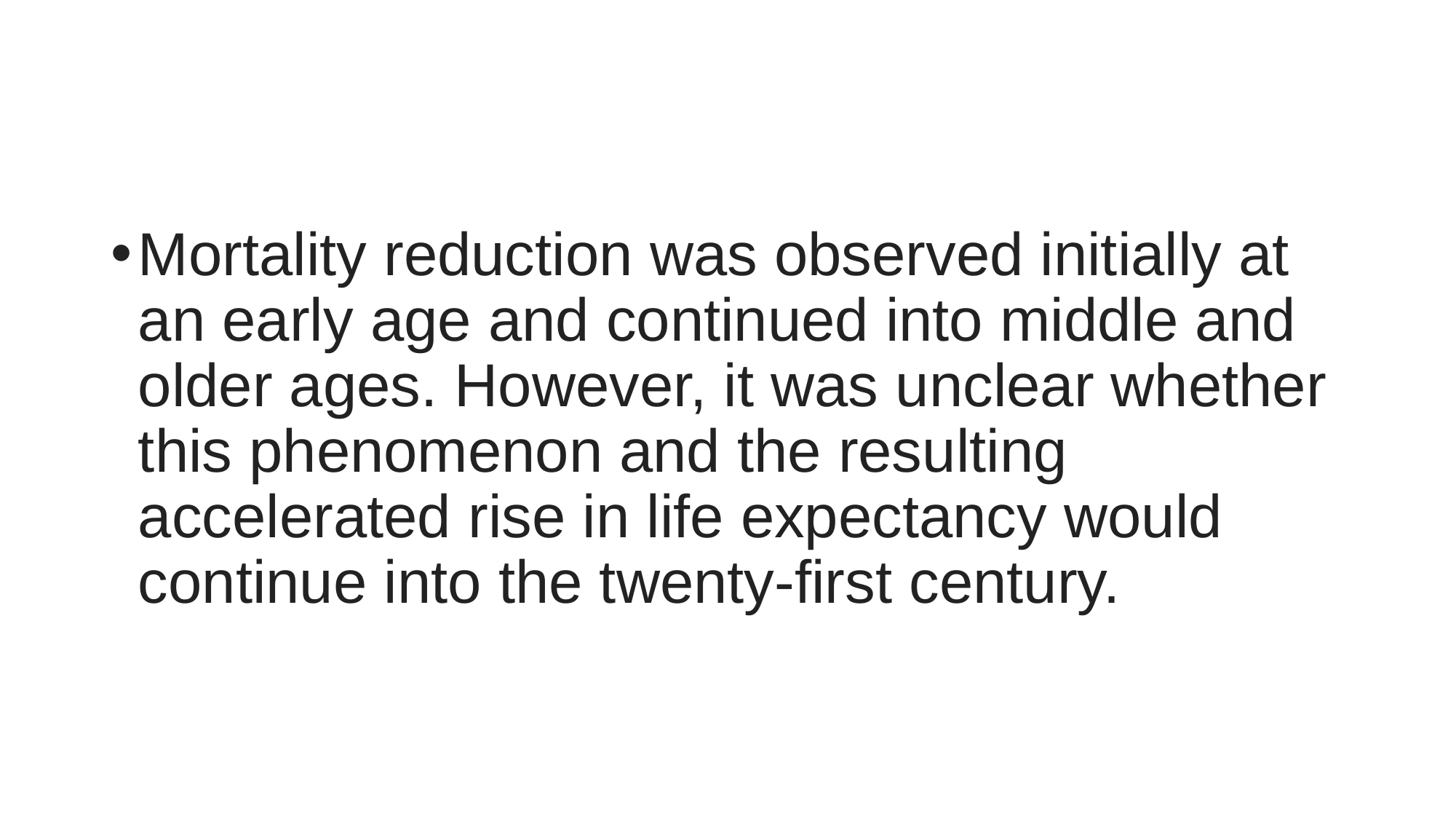

#
Mortality reduction was observed initially at an early age and continued into middle and older ages. However, it was unclear whether this phenomenon and the resulting accelerated rise in life expectancy would continue into the twenty-first century.